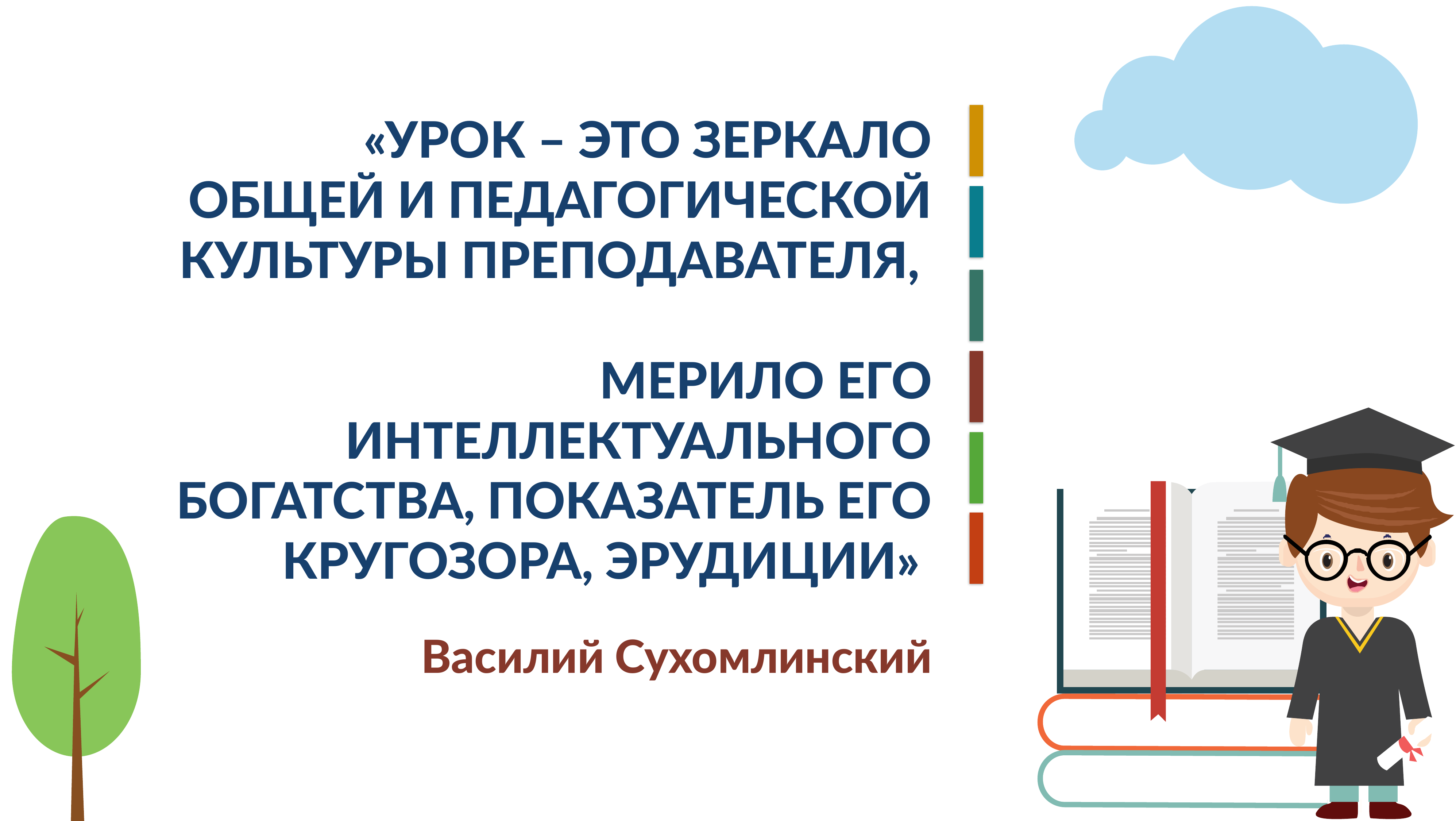

«Урок – это зеркало общей и педагогической культуры преподавателя,

мерило его интеллектуального богатства, показатель его кругозора, эрудиции»

Василий Сухомлинский